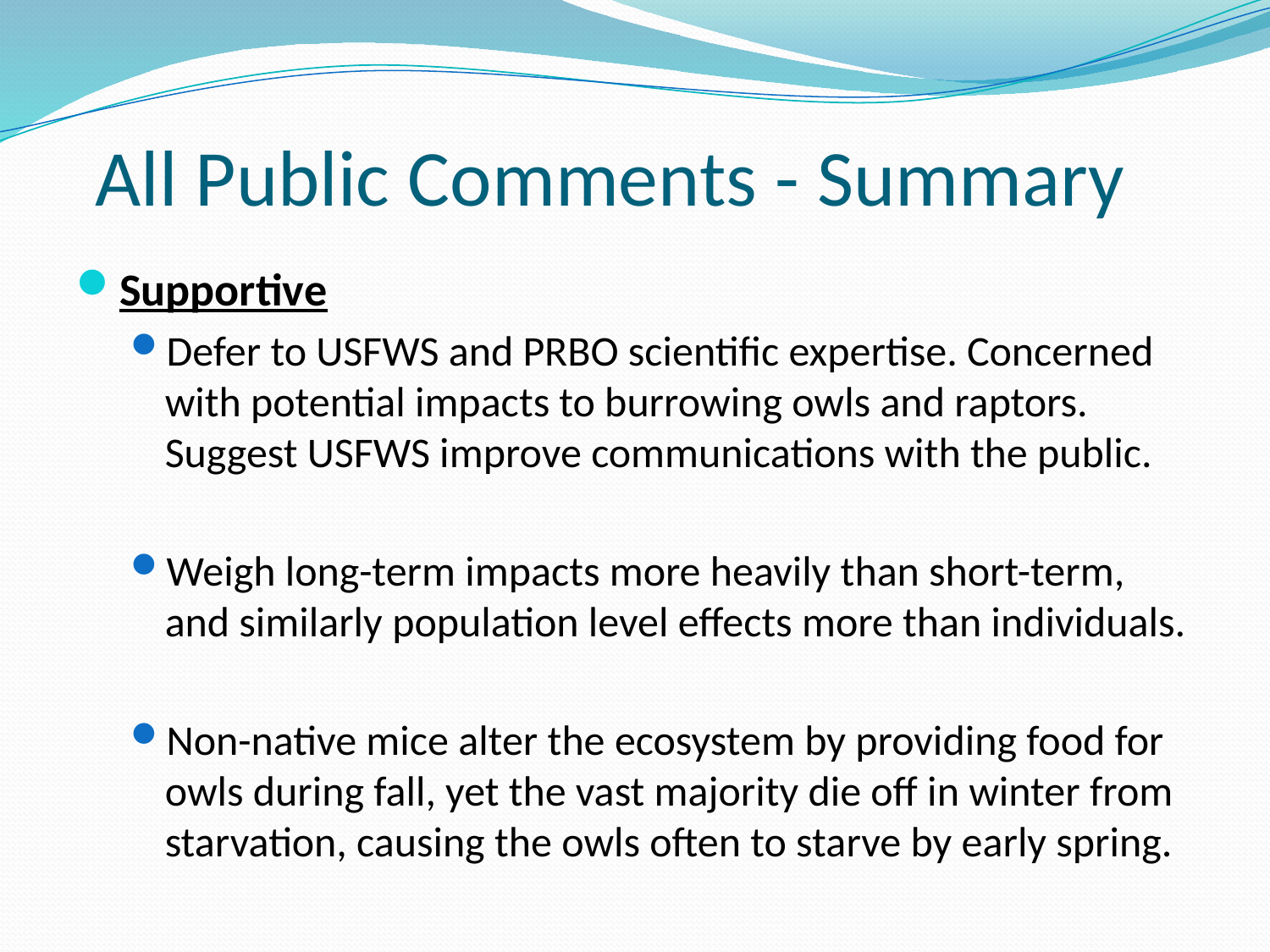

# All Public Comments - Summary
Supportive
Defer to USFWS and PRBO scientific expertise. Concerned with potential impacts to burrowing owls and raptors. Suggest USFWS improve communications with the public.

Weigh long-term impacts more heavily than short-term, and similarly population level effects more than individuals.

Non-native mice alter the ecosystem by providing food for owls during fall, yet the vast majority die off in winter from starvation, causing the owls often to starve by early spring.